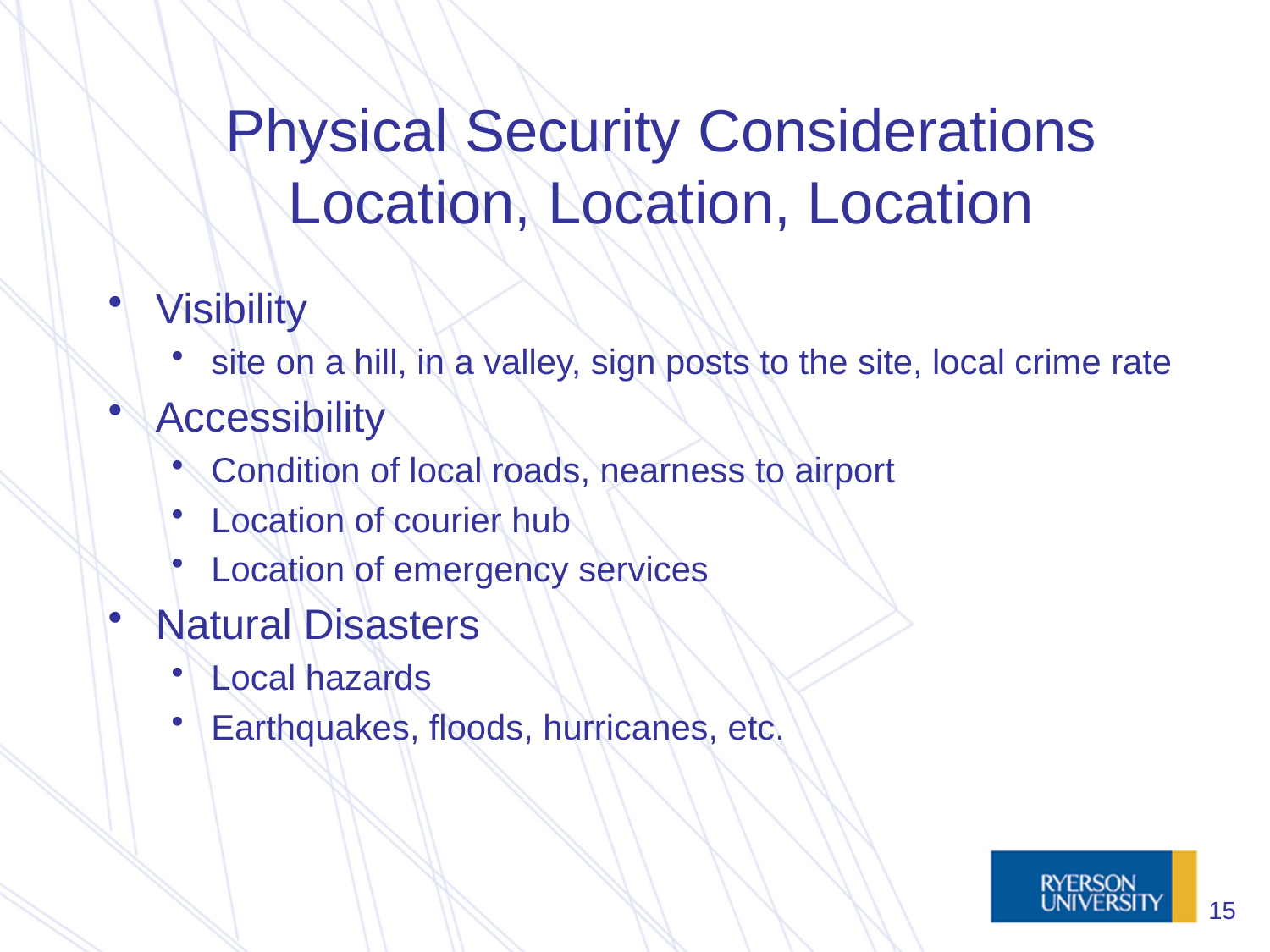

# Physical Security Considerations Location, Location, Location
Visibility
site on a hill, in a valley, sign posts to the site, local crime rate
Accessibility
Condition of local roads, nearness to airport
Location of courier hub
Location of emergency services
Natural Disasters
Local hazards
Earthquakes, floods, hurricanes, etc.

15